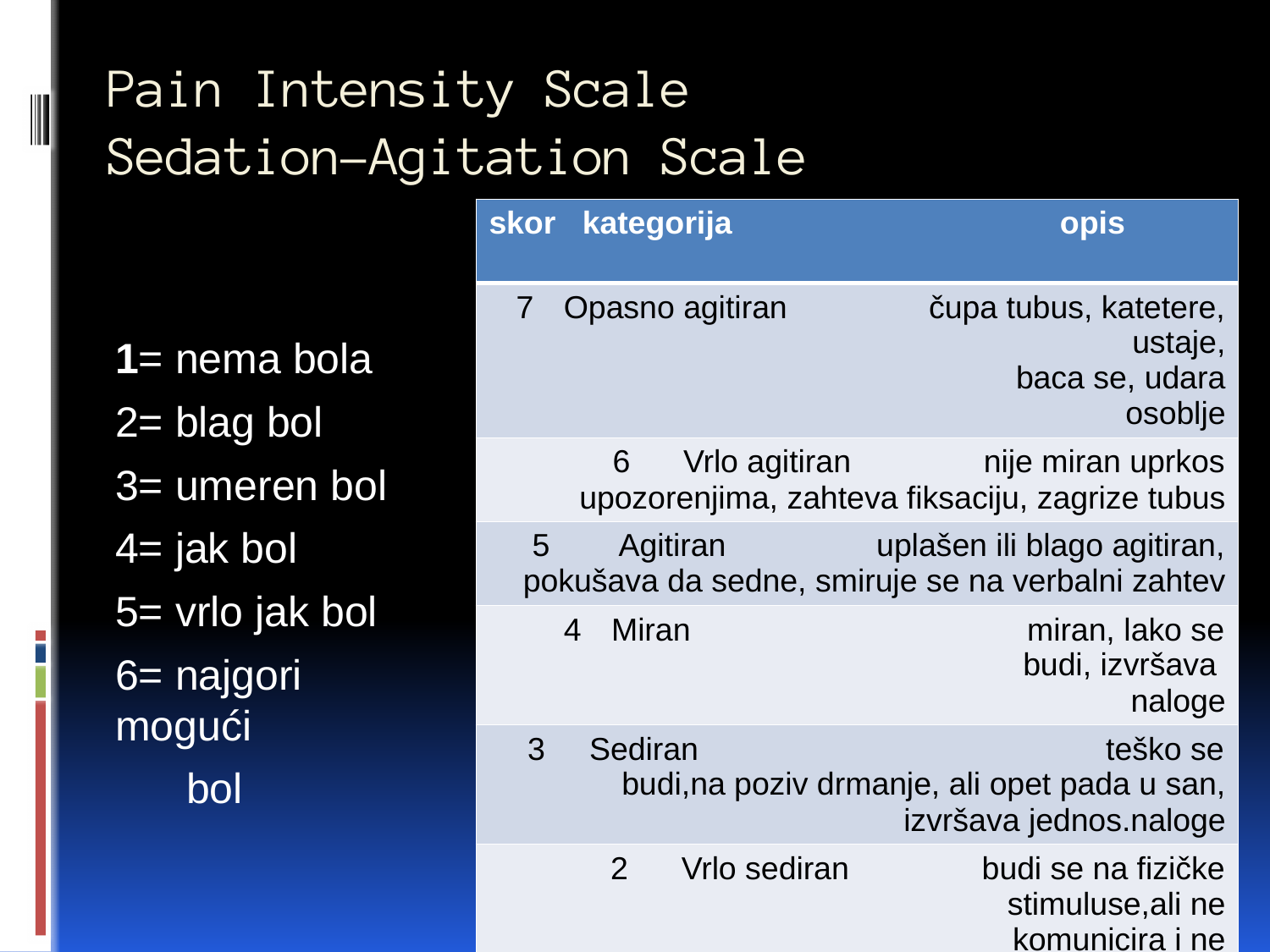

# Pain Intensity Scale                Sedation-Agitation Scale

1= nema bola
2= blag bol
3= umeren bol
4= jak bol
5= vrlo jak bol
6= najgori mogući
      bol
| skor kategorija opis |
| --- |
| Opasno agitiran čupa tubus, katetere, ustaje, baca se, udara osoblje |
| 6 Vrlo agitiran nije miran uprkos upozorenjima, zahteva fiksaciju, zagrize tubus |
| 5 Agitiran uplašen ili blago agitiran, pokušava da sedne, smiruje se na verbalni zahtev |
| Miran miran, lako se budi, izvršava naloge |
| 3 Sediran teško se budi,na poziv drmanje, ali opet pada u san, izvršava jednos.naloge |
| 2 Vrlo sediran budi se na fizičke stimuluse,ali ne komunicira i ne izvršava naloge |
| ne budi se minimalan ili bez odgovora na bolne stimuluse |